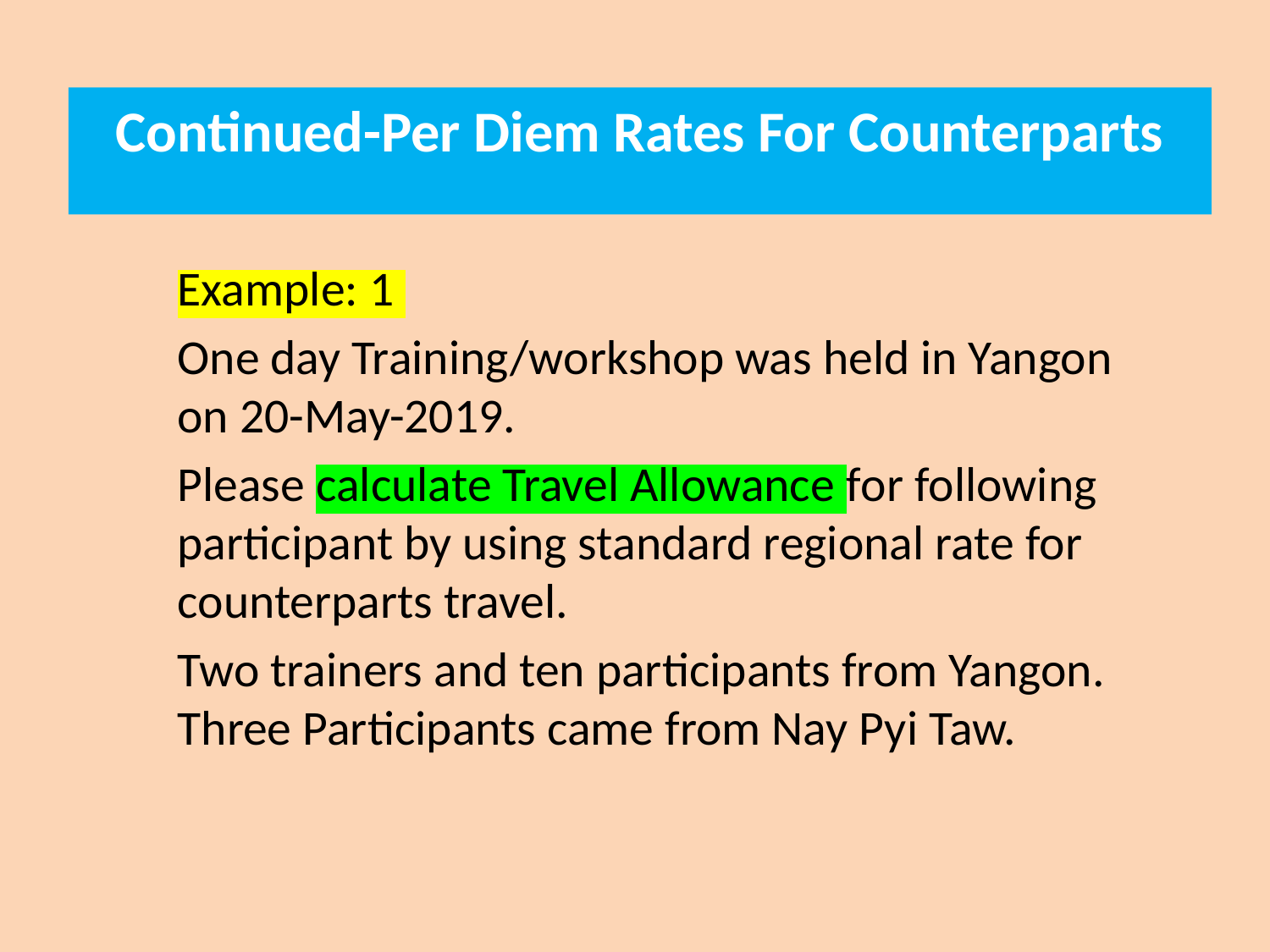

Continued-Per Diem Rates For Counterparts
Example: 1
One day Training/workshop was held in Yangon on 20-May-2019.
Please calculate Travel Allowance for following participant by using standard regional rate for counterparts travel.
Two trainers and ten participants from Yangon. Three Participants came from Nay Pyi Taw.